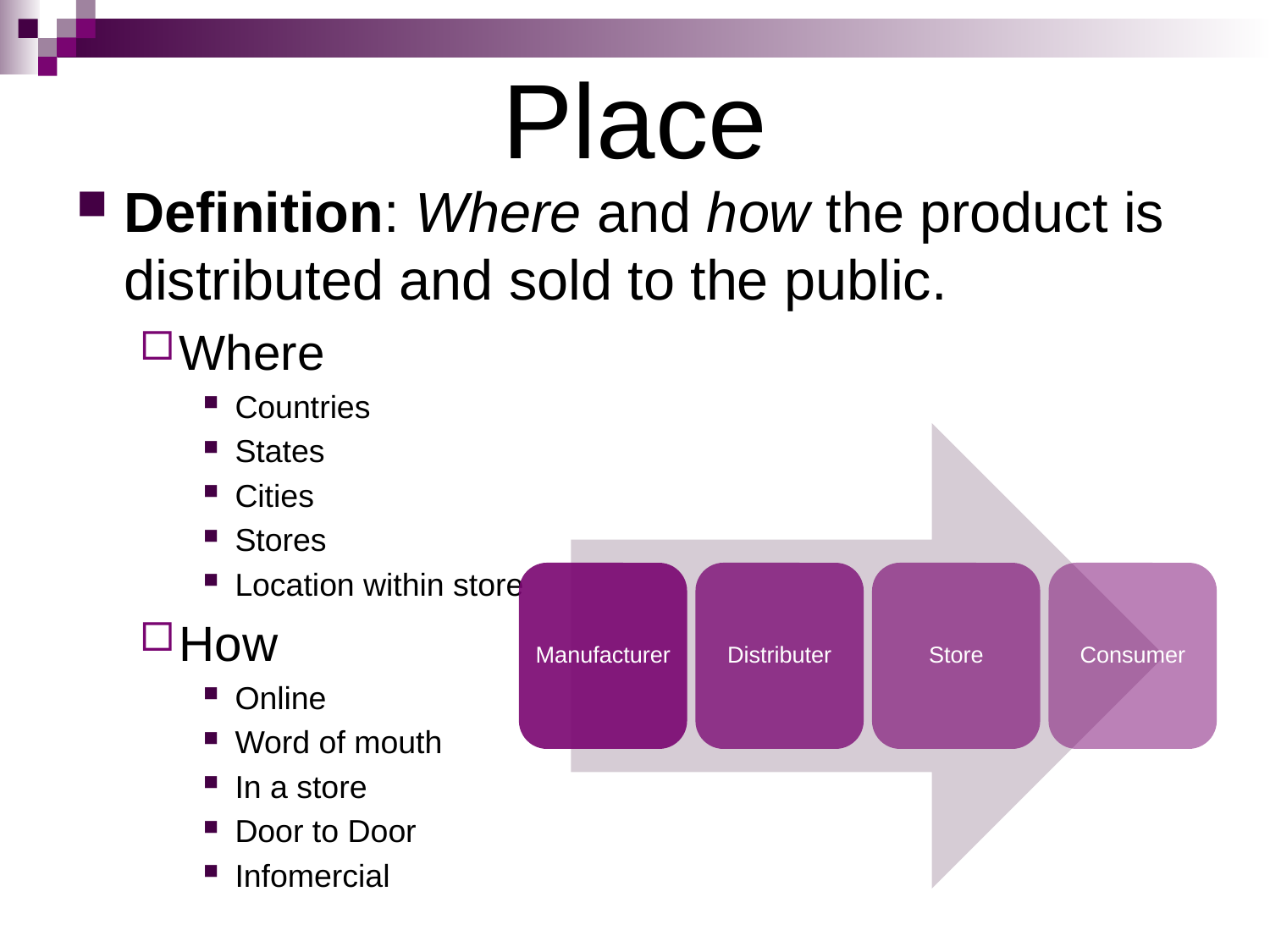

# Place
Definition: Where and how the product is distributed and sold to the public.
Where
Countries
States
Cities
Stores
Location within store
How
Online
Word of mouth
In a store
Door to Door
Infomercial
Manufacturer
Distributer
Store
Consumer